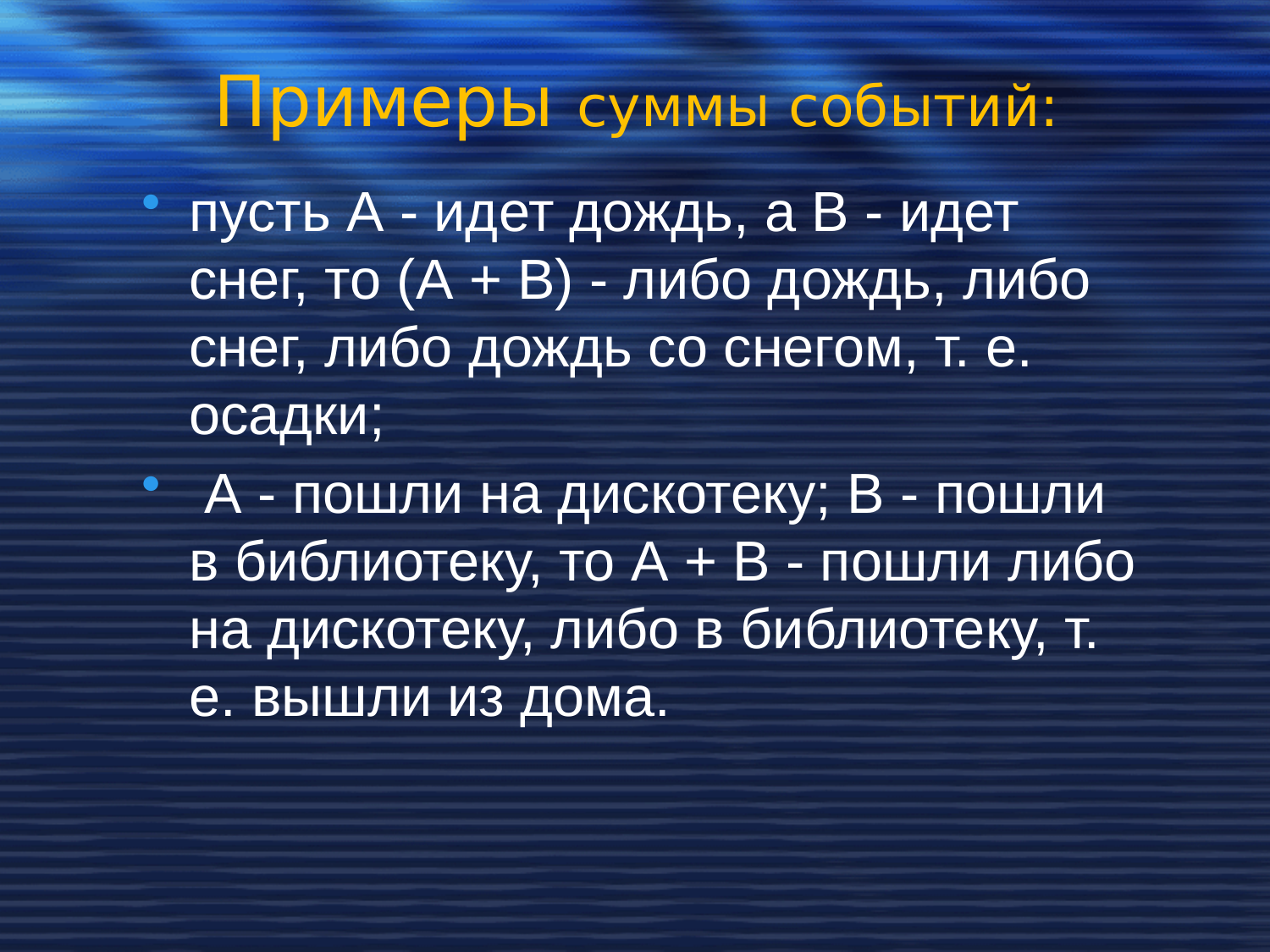

Примеры суммы событий:
пусть А - идет дождь, а В - идет снег, то (А + В) - либо дождь, либо снег, либо дождь со снегом, т. е. осадки;
 А - пошли на дискотеку; В - пошли в библиотеку, то А + В - пошли либо на дискотеку, либо в библиотеку, т. е. вышли из дома.